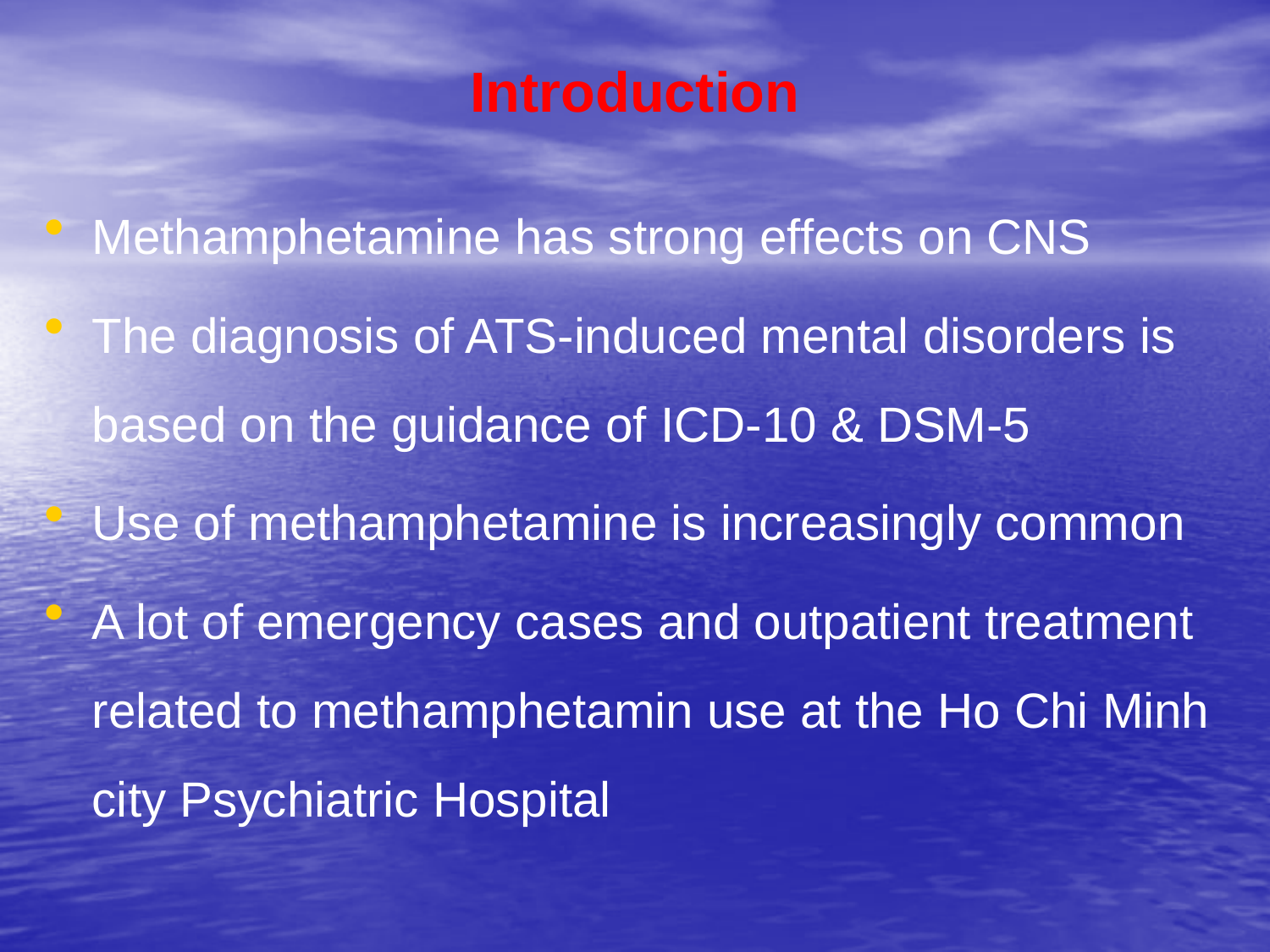

# Introduction
Methamphetamine has strong effects on CNS
The diagnosis of ATS-induced mental disorders is based on the guidance of ICD-10 & DSM-5
Use of methamphetamine is increasingly common
A lot of emergency cases and outpatient treatment related to methamphetamin use at the Ho Chi Minh city Psychiatric Hospital